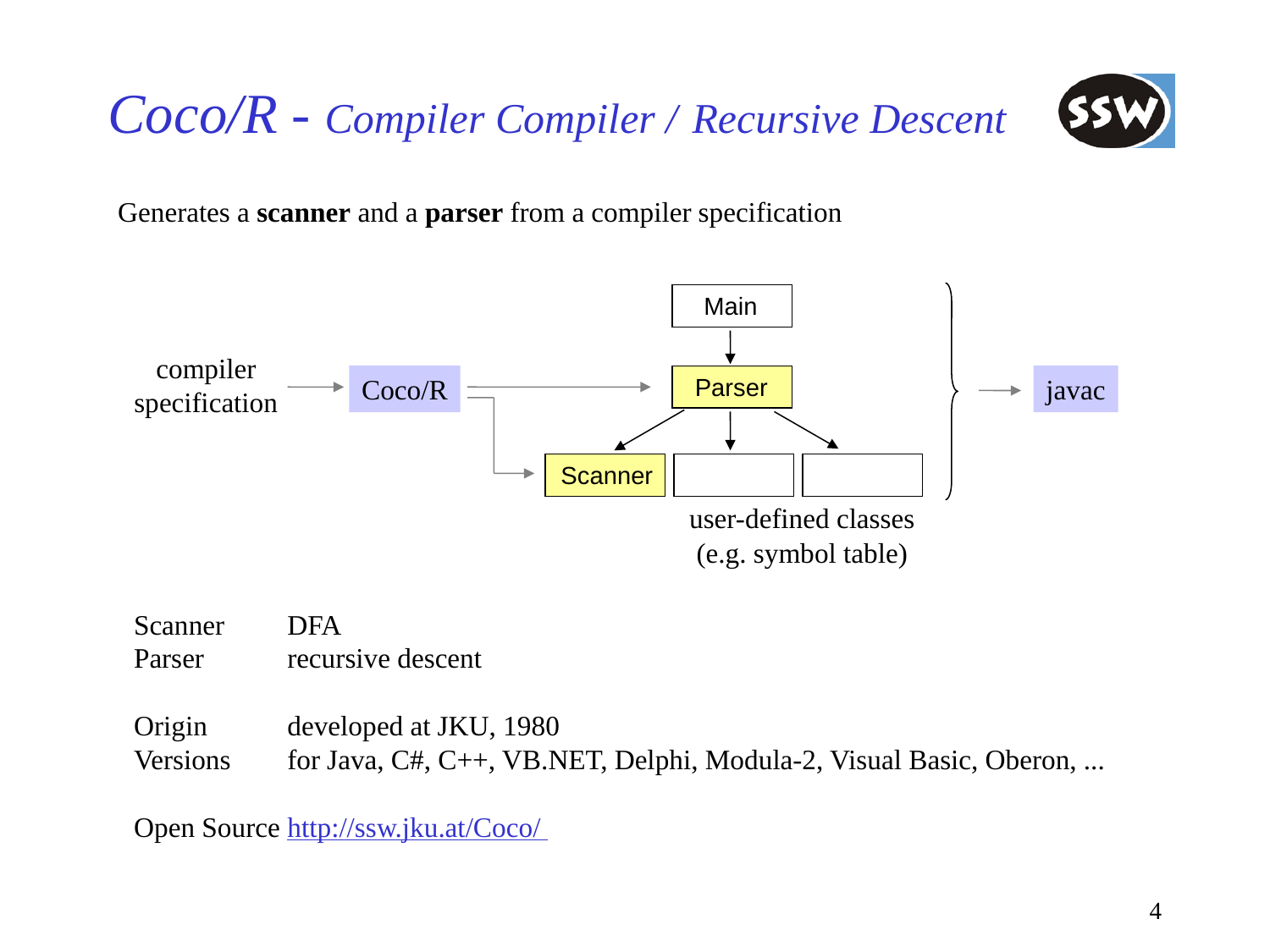

# Coco/R - Compiler Compiler / Recursive Descent
Generates a scanner and a parser from a compiler specification

Main

compiler
specification
Coco/R
Parser
javac

Scanner

user-defined classes
(e.g. symbol table)
Scanner	DFA
Parser	recursive descent

Origin	developed at JKU, 1980
Versions	for Java, C#, C++, VB.NET, Delphi, Modula-2, Visual Basic, Oberon, ...

Open Source	http://ssw.jku.at/Coco/
4